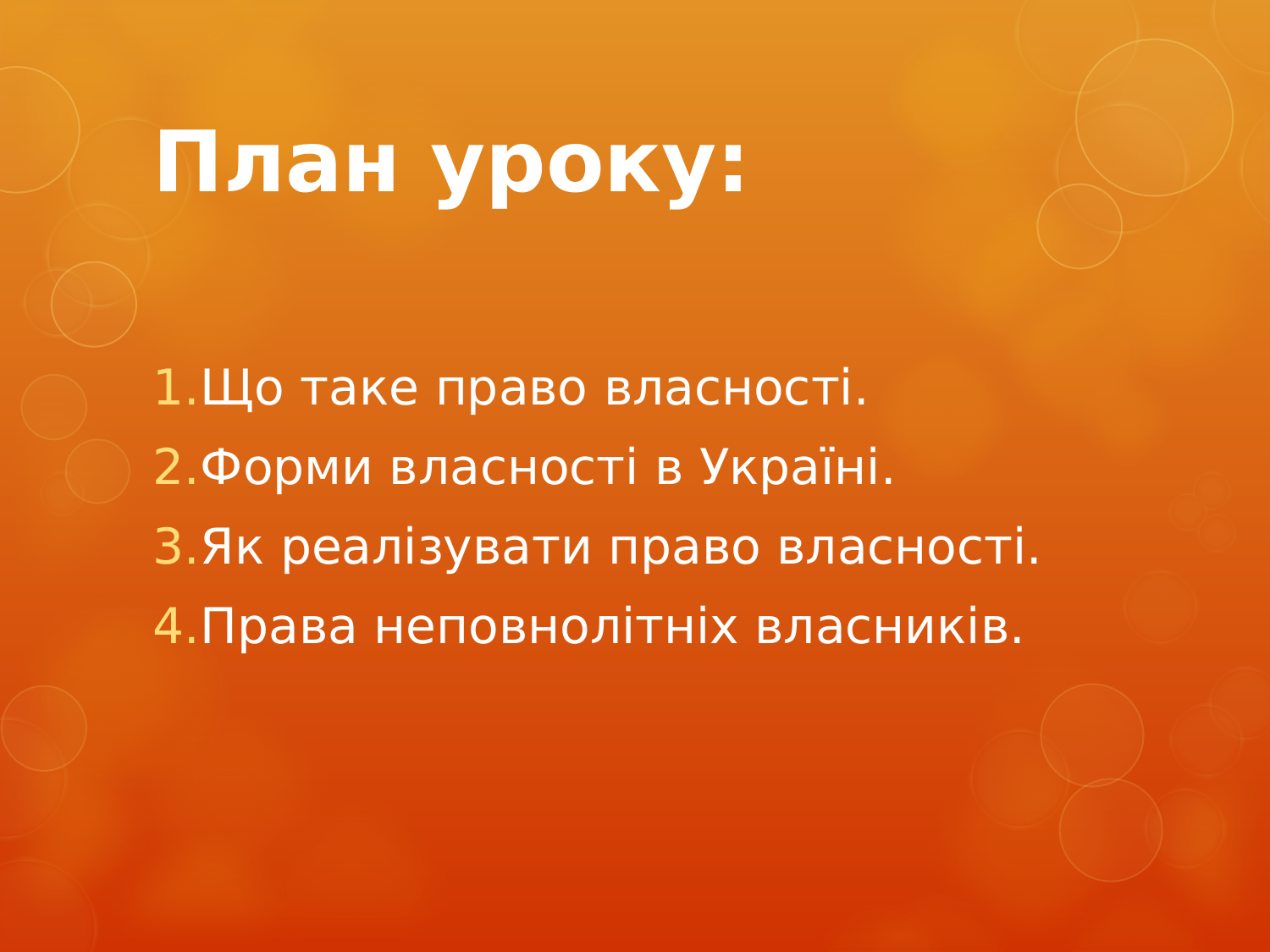

# План уроку:
Що таке право власності.
Форми власності в Україні.
Як реалізувати право власності.
Права неповнолітніх власників.